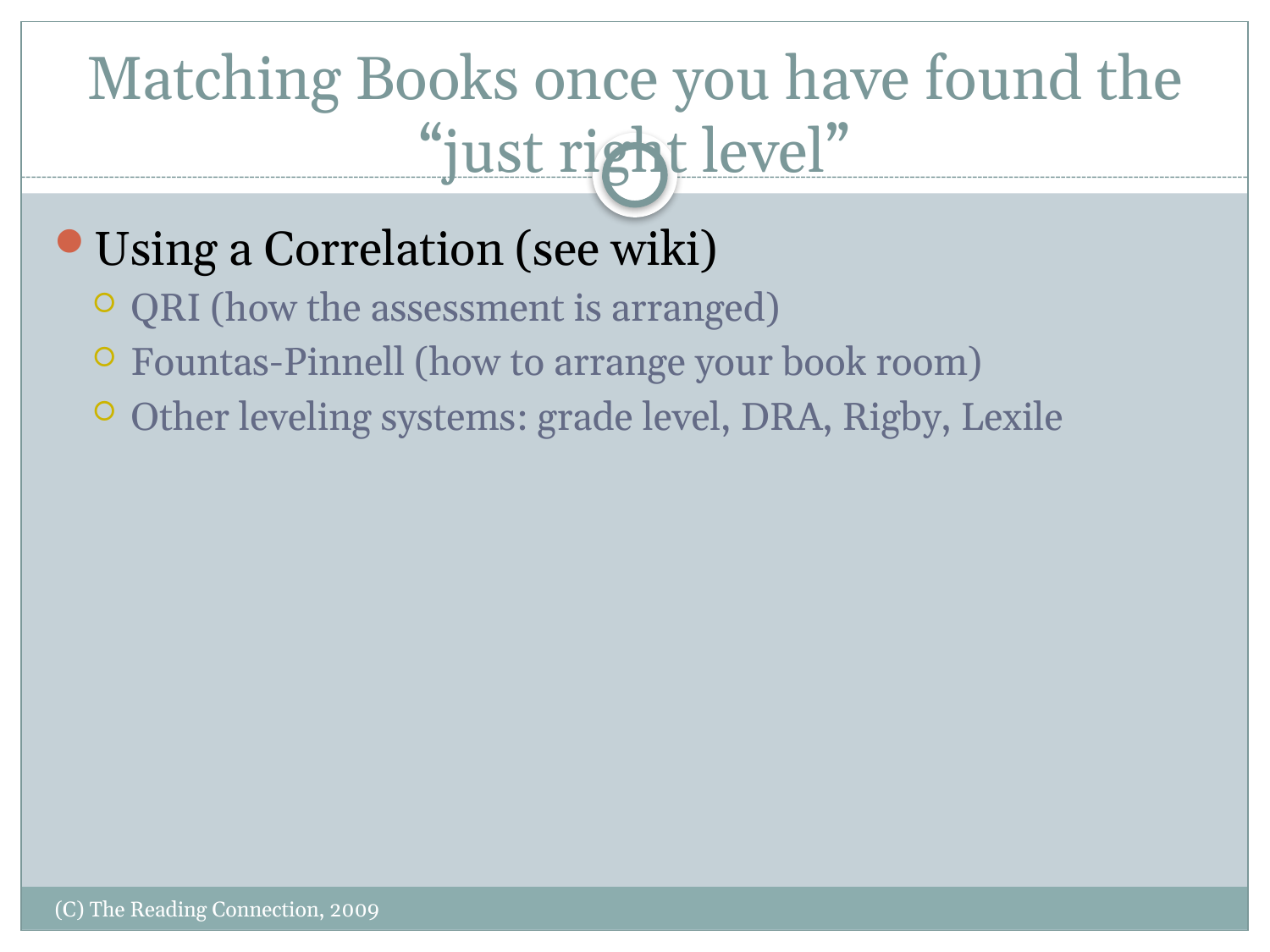

# Matching Books once you have found the “just right level”
Using a Correlation (see wiki)
QRI (how the assessment is arranged)
Fountas-Pinnell (how to arrange your book room)
Other leveling systems: grade level, DRA, Rigby, Lexile

(C) The Reading Connection, 2009